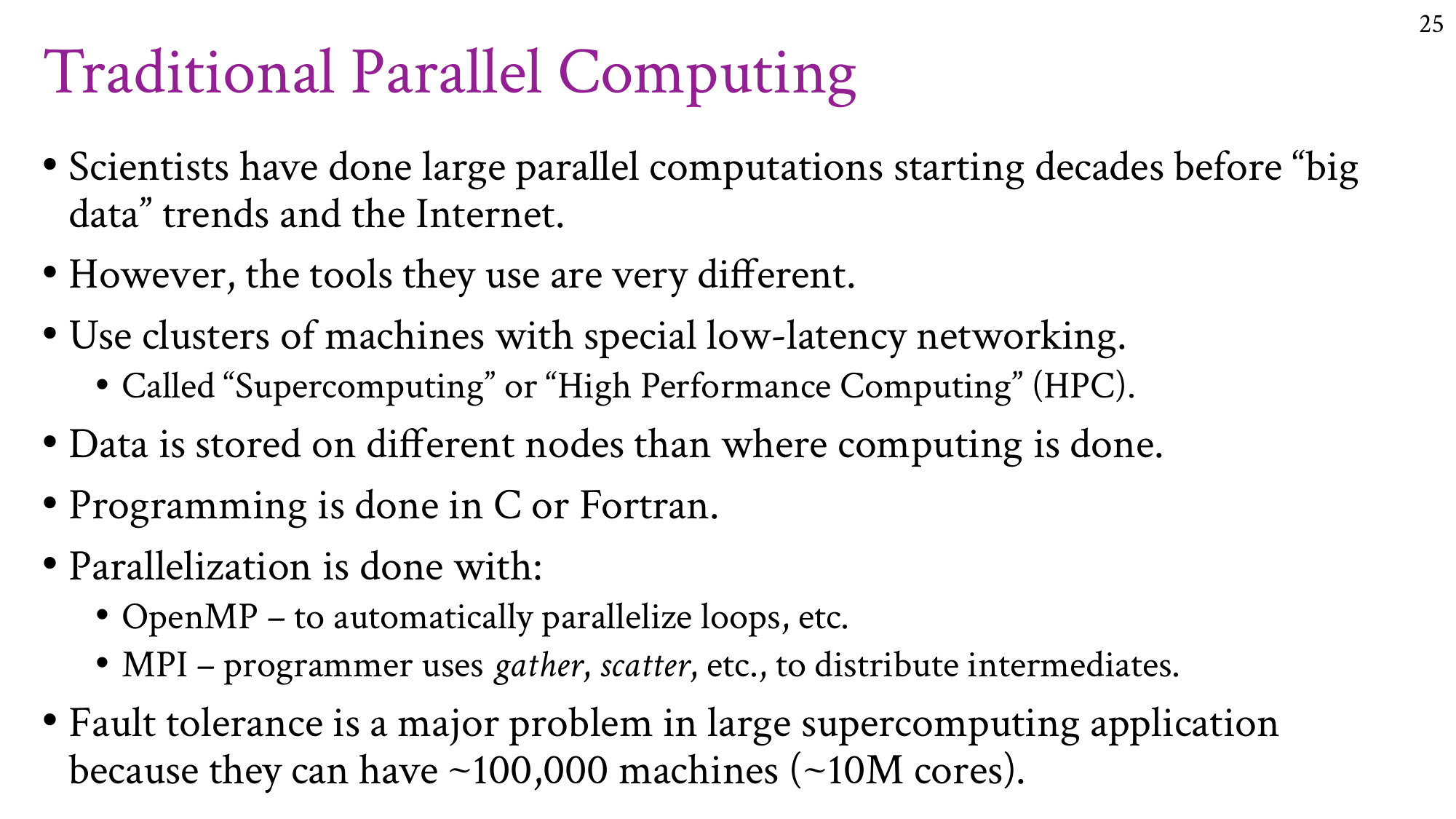

# Traditional Parallel Computing
Scientists have done large parallel computations starting decades before “big data” trends and the Internet.
However, the tools they use are very different.
Use clusters of machines with special low-latency networking.
Called “Supercomputing” or “High Performance Computing” (HPC).
Data is stored on different nodes than where computing is done.
Programming is done in C or Fortran.
Parallelization is done with:
OpenMP – to automatically parallelize loops, etc.
MPI – programmer uses gather, scatter, etc., to distribute intermediates.
Fault tolerance is a major problem in large supercomputing application because they can have ~100,000 machines (~10M cores).